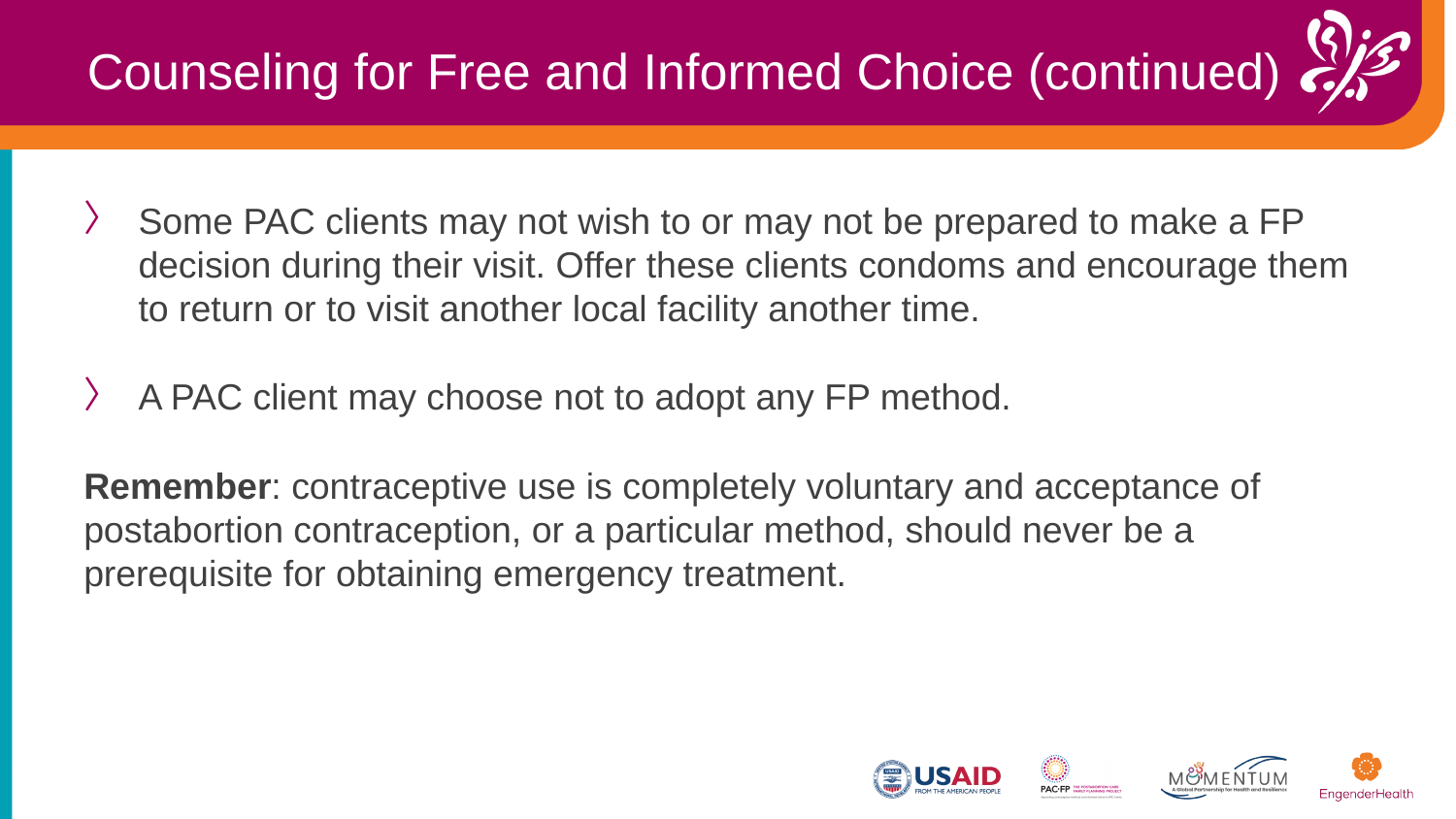

Counseling for Free and Informed Choice (continued)
Some PAC clients may not wish to or may not be prepared to make a FP decision during their visit. Offer these clients condoms and encourage them to return or to visit another local facility another time.
A PAC client may choose not to adopt any FP method.
Remember: contraceptive use is completely voluntary and acceptance of postabortion contraception, or a particular method, should never be a prerequisite for obtaining emergency treatment. ​